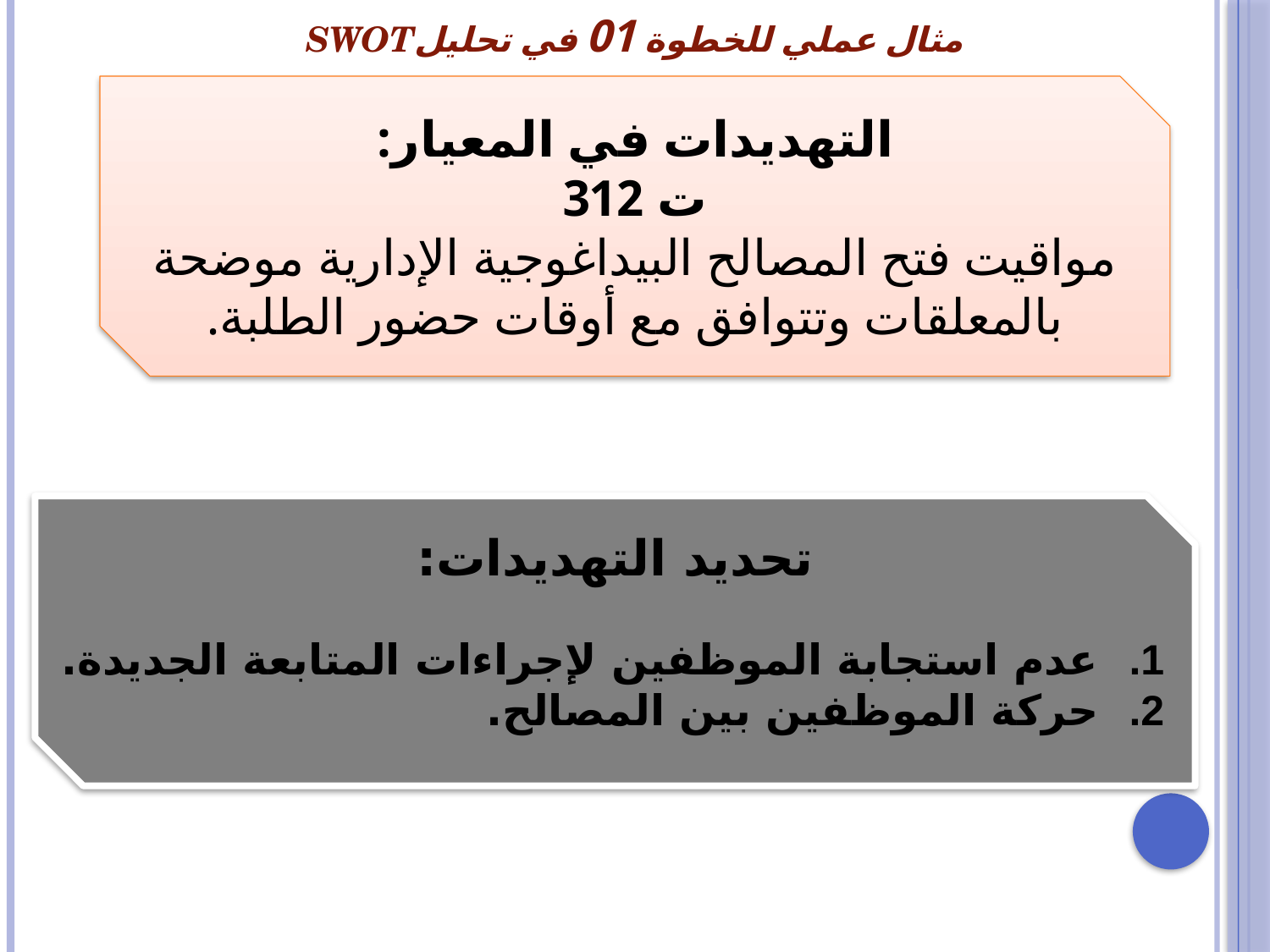

# مثال عملي للخطوة 01 في تحليلSWOT
التهديدات في المعيار:
ت 312
مواقيت فتح المصالح البيداغوجية الإدارية موضحة بالمعلقات وتتوافق مع أوقات حضور الطلبة.
تحديد التهديدات:

عدم استجابة الموظفين لإجراءات المتابعة الجديدة.
حركة الموظفين بين المصالح.